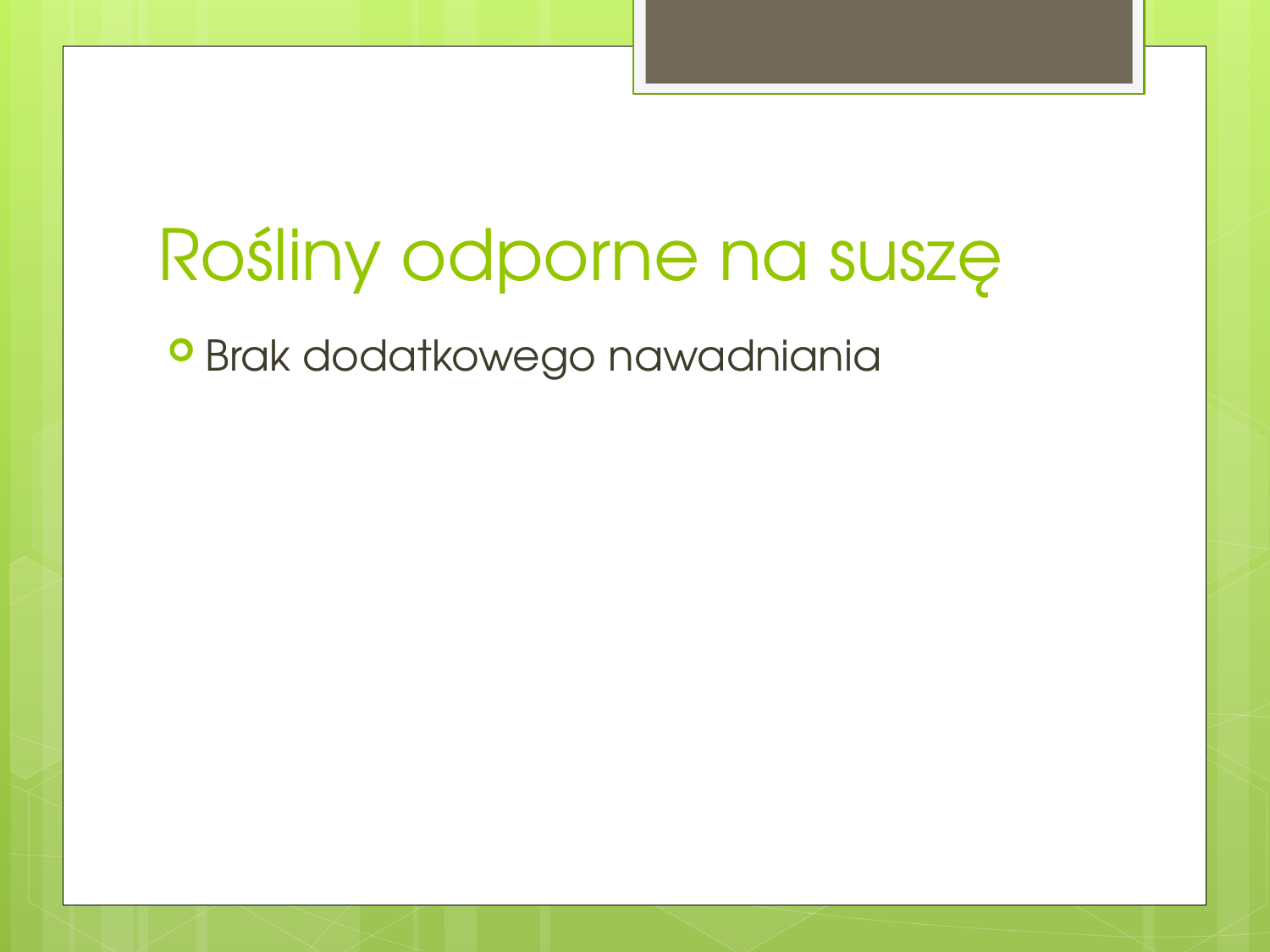

# Rośliny odporne na suszę
Brak dodatkowego nawadniania